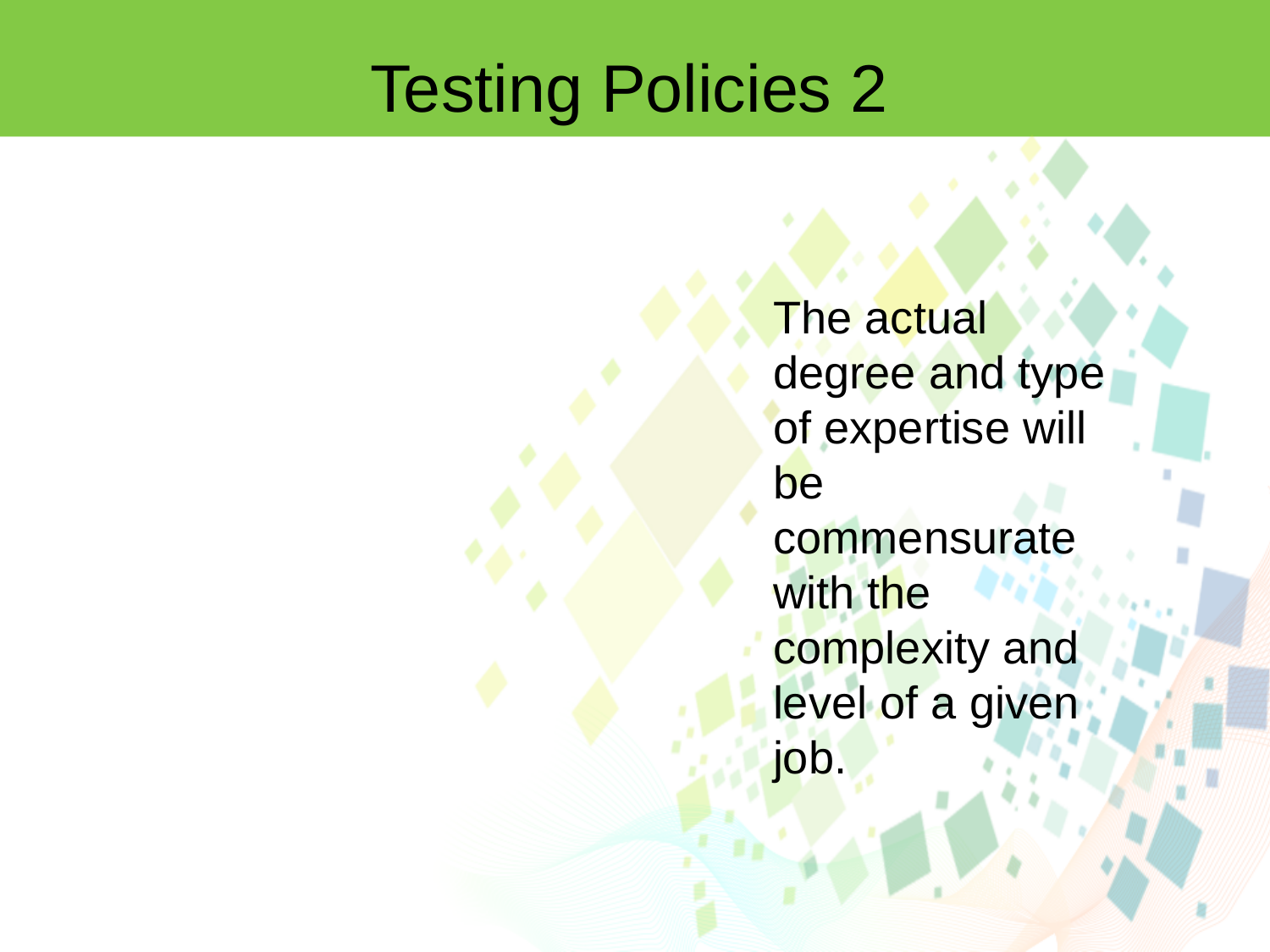

Testing Policies 2
The actual degree and type of expertise will be commensurate with the complexity and level of a given job.